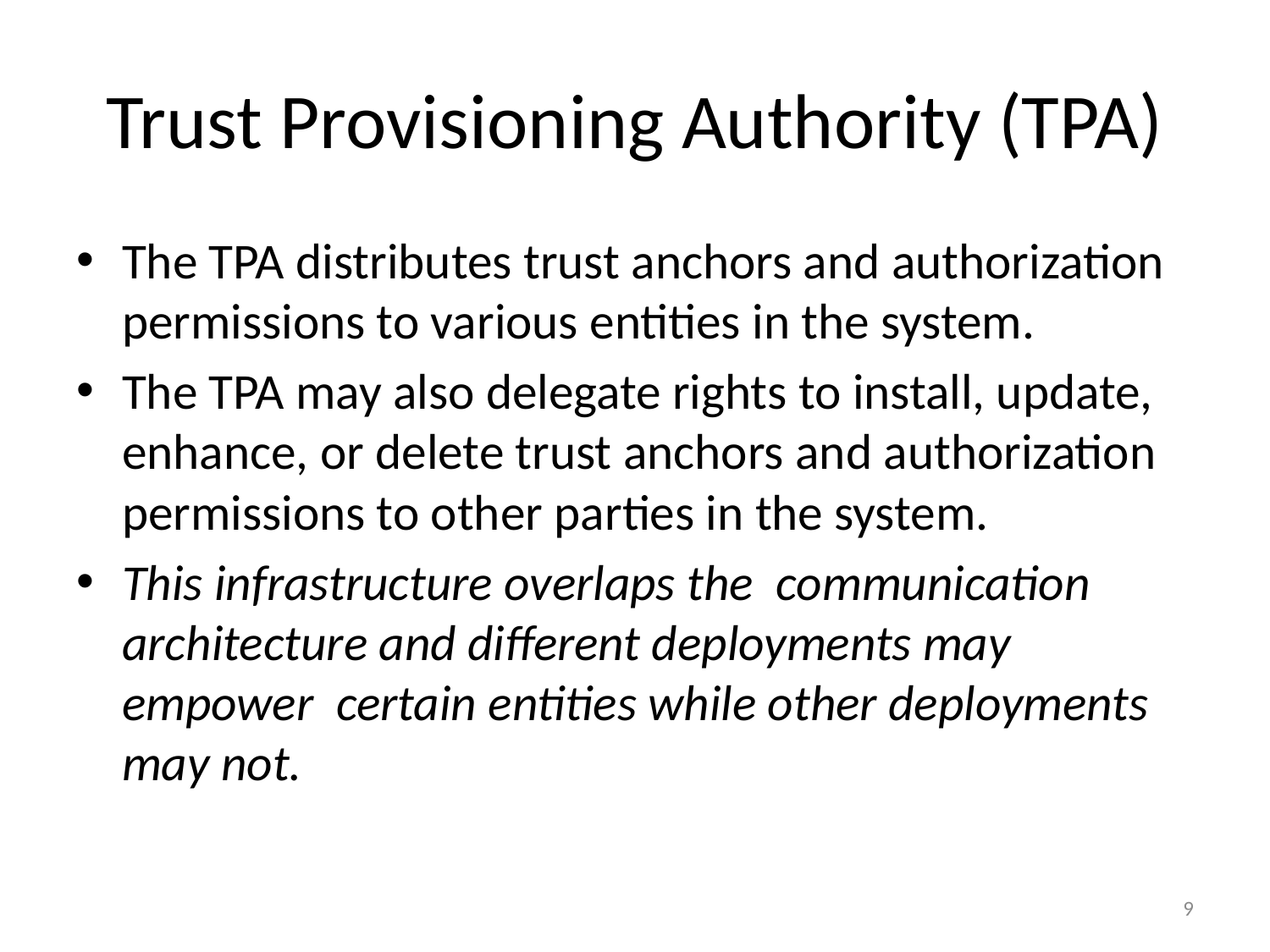

# Trust Provisioning Authority (TPA)
The TPA distributes trust anchors and authorization permissions to various entities in the system.
The TPA may also delegate rights to install, update, enhance, or delete trust anchors and authorization permissions to other parties in the system.
This infrastructure overlaps the  communication architecture and different deployments may empower  certain entities while other deployments may not.
9